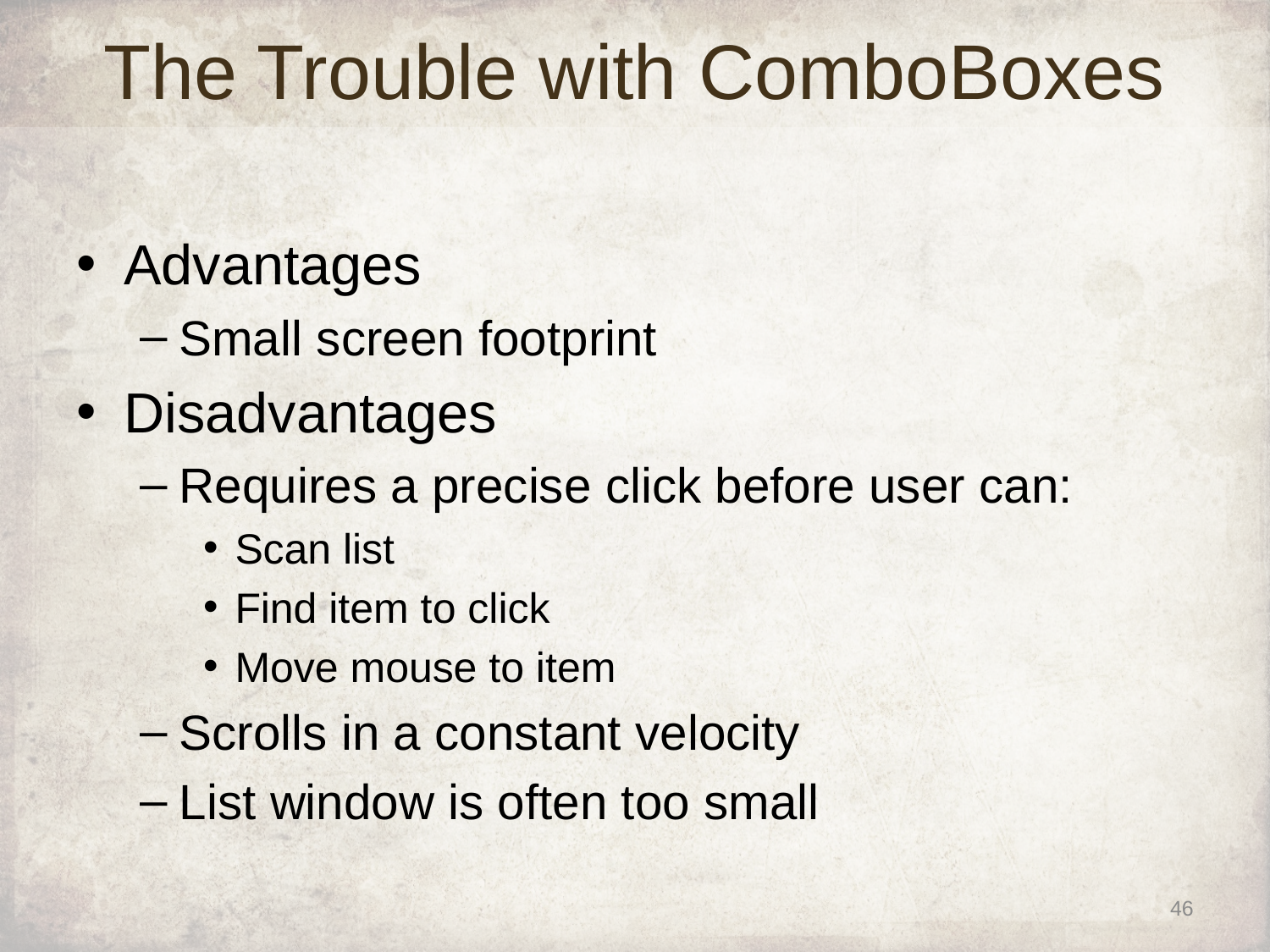

# The Trouble with ComboBoxes
Advantages
Small screen footprint
Disadvantages
Requires a precise click before user can:
Scan list
Find item to click
Move mouse to item
Scrolls in a constant velocity
List window is often too small
46